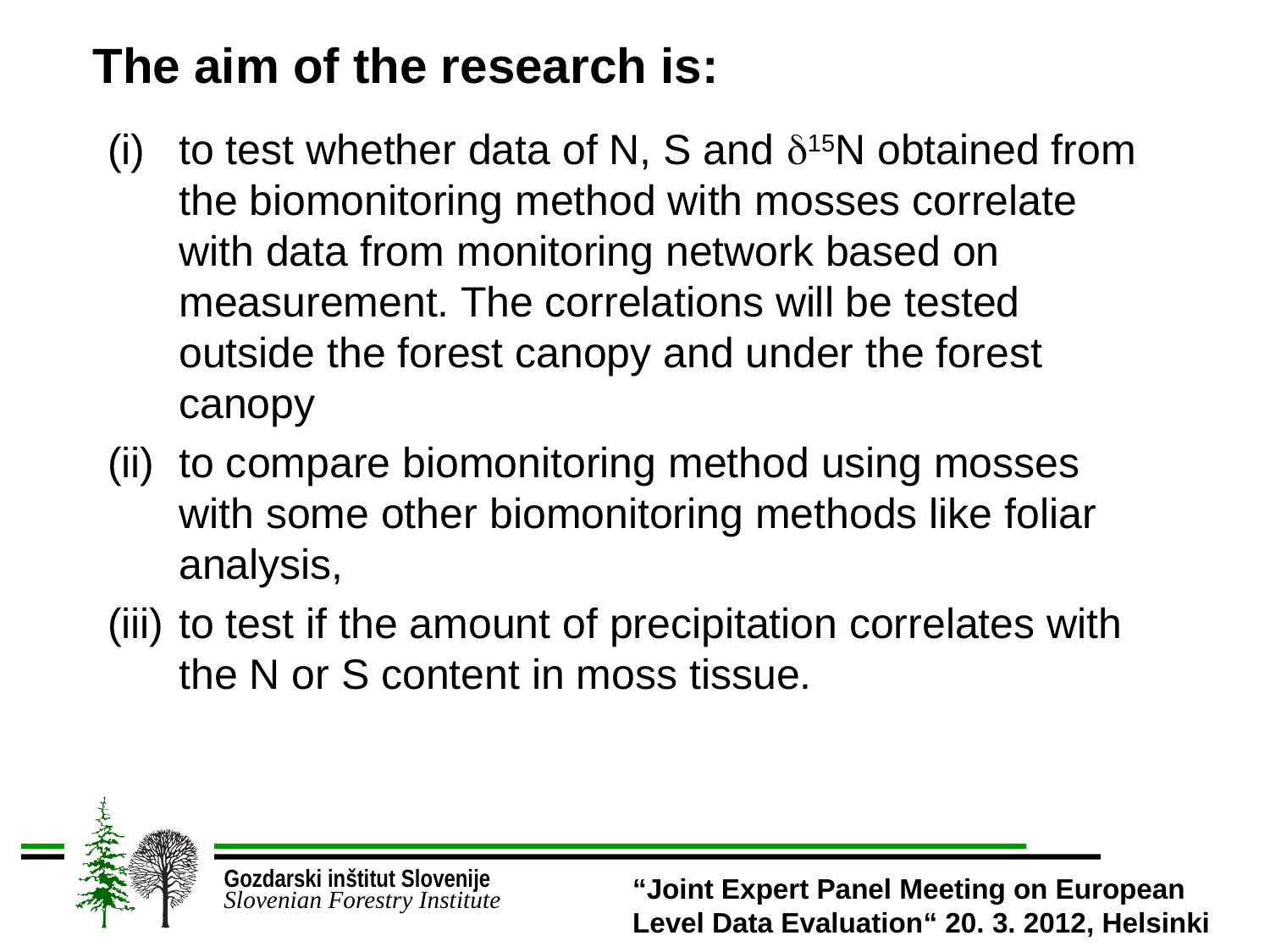

# The aim of the research is:
to test whether data of N, S and δ15N obtained from the biomonitoring method with mosses correlate with data from monitoring network based on measurement. The correlations will be tested outside the forest canopy and under the forest canopy
to compare biomonitoring method using mosses with some other biomonitoring methods like foliar analysis,
to test if the amount of precipitation correlates with the N or S content in moss tissue.
“Joint Expert Panel Meeting on European Level Data Evaluation“ 20. 3. 2012, Helsinki